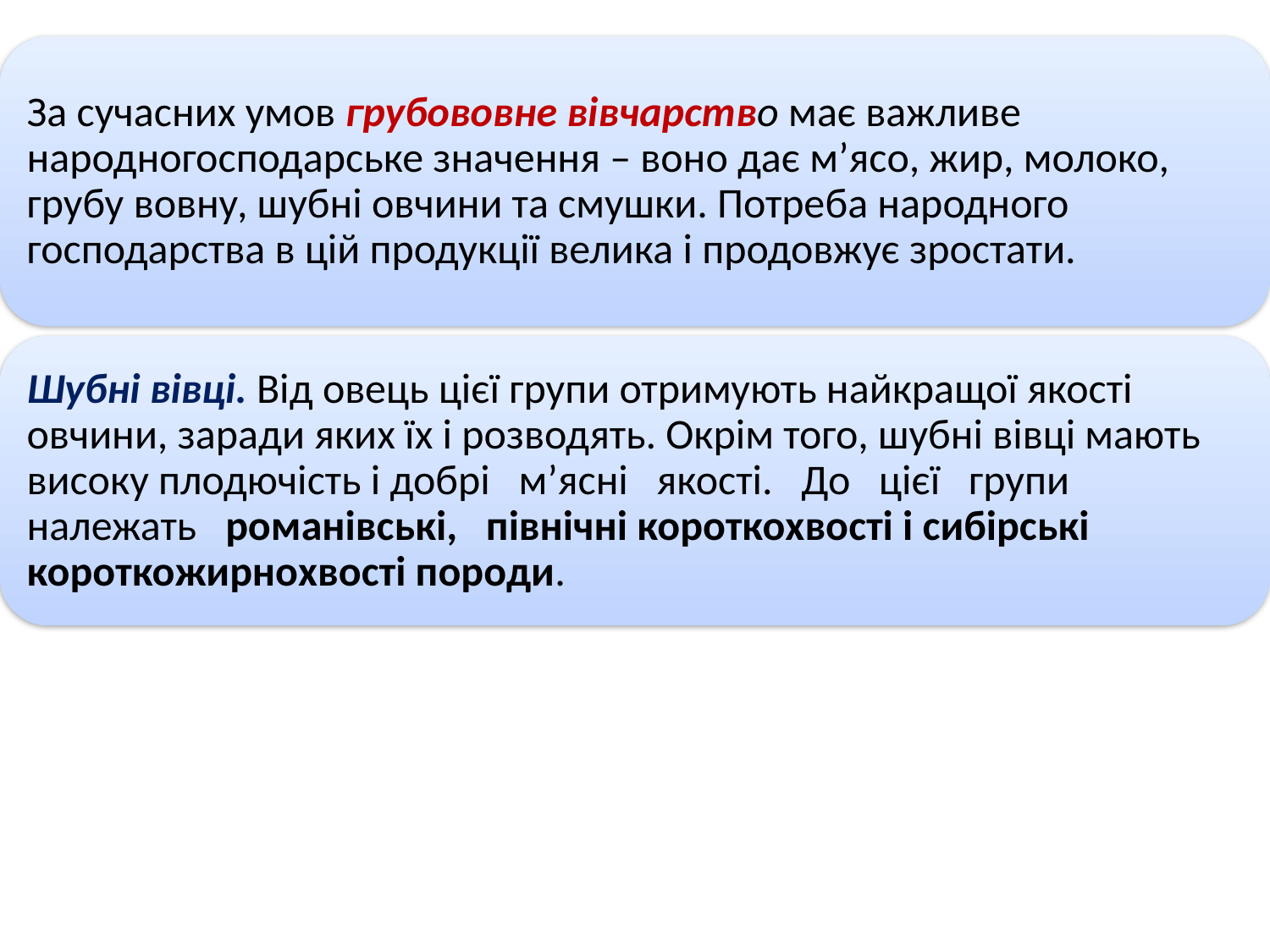

За сучасних умов грубововне вівчарство має важливе народногосподарське значення – воно дає м’ясо, жир, молоко, грубу вовну, шубні овчини та смушки. Потреба народного господарства в цій продукції велика і продовжує зростати.
Шубні вівці. Від овець цієї групи отримують найкращої якості овчини, заради яких їх і розводять. Окрім того, шубні вівці мають високу плодючість і добрі   м’ясні   якості.   До   цієї   групи   належать   романівські,   північні короткохвості і сибірські короткожирнохвості породи.